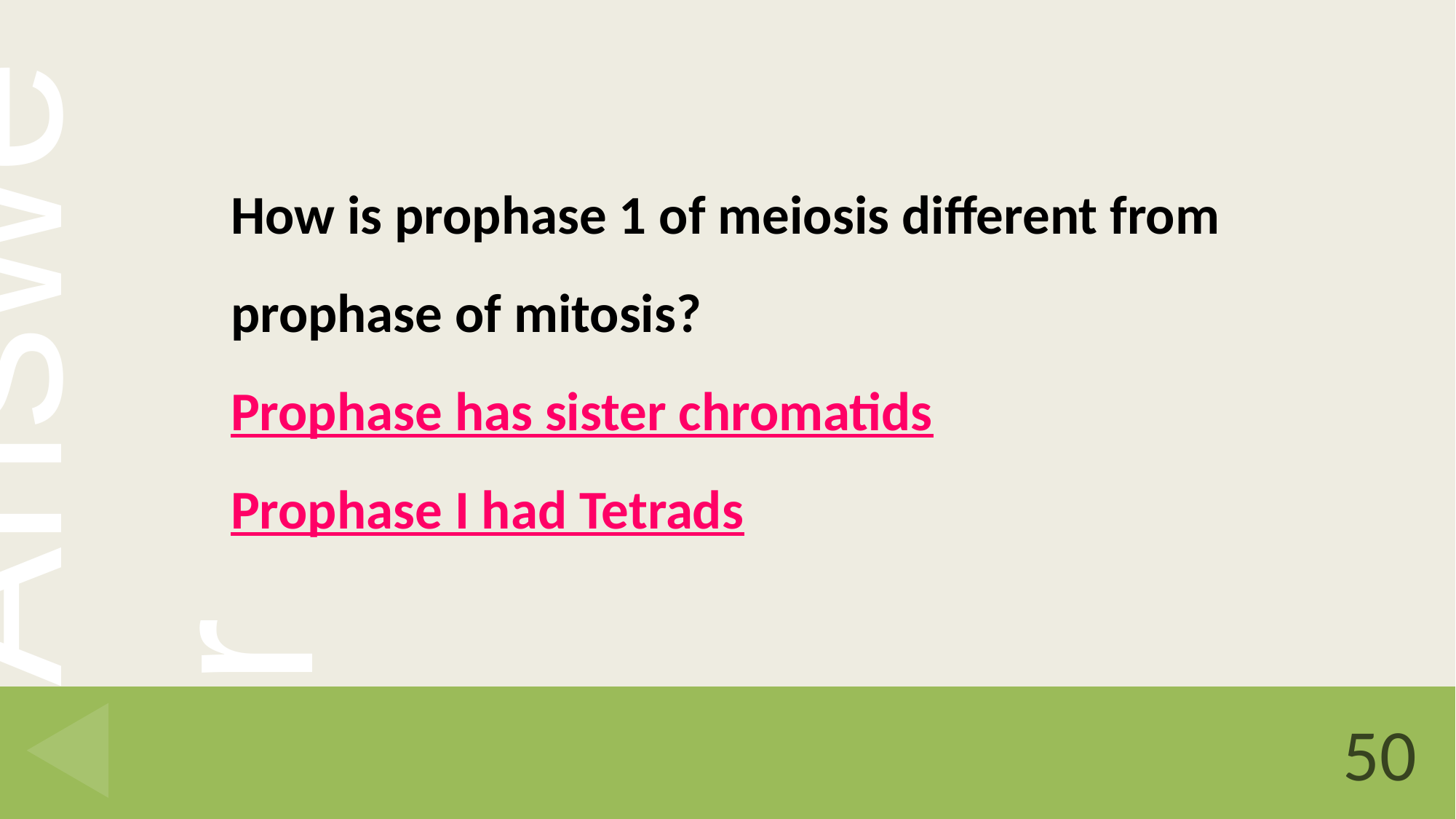

How is prophase 1 of meiosis different from prophase of mitosis?
Prophase has sister chromatids
Prophase I had Tetrads
50